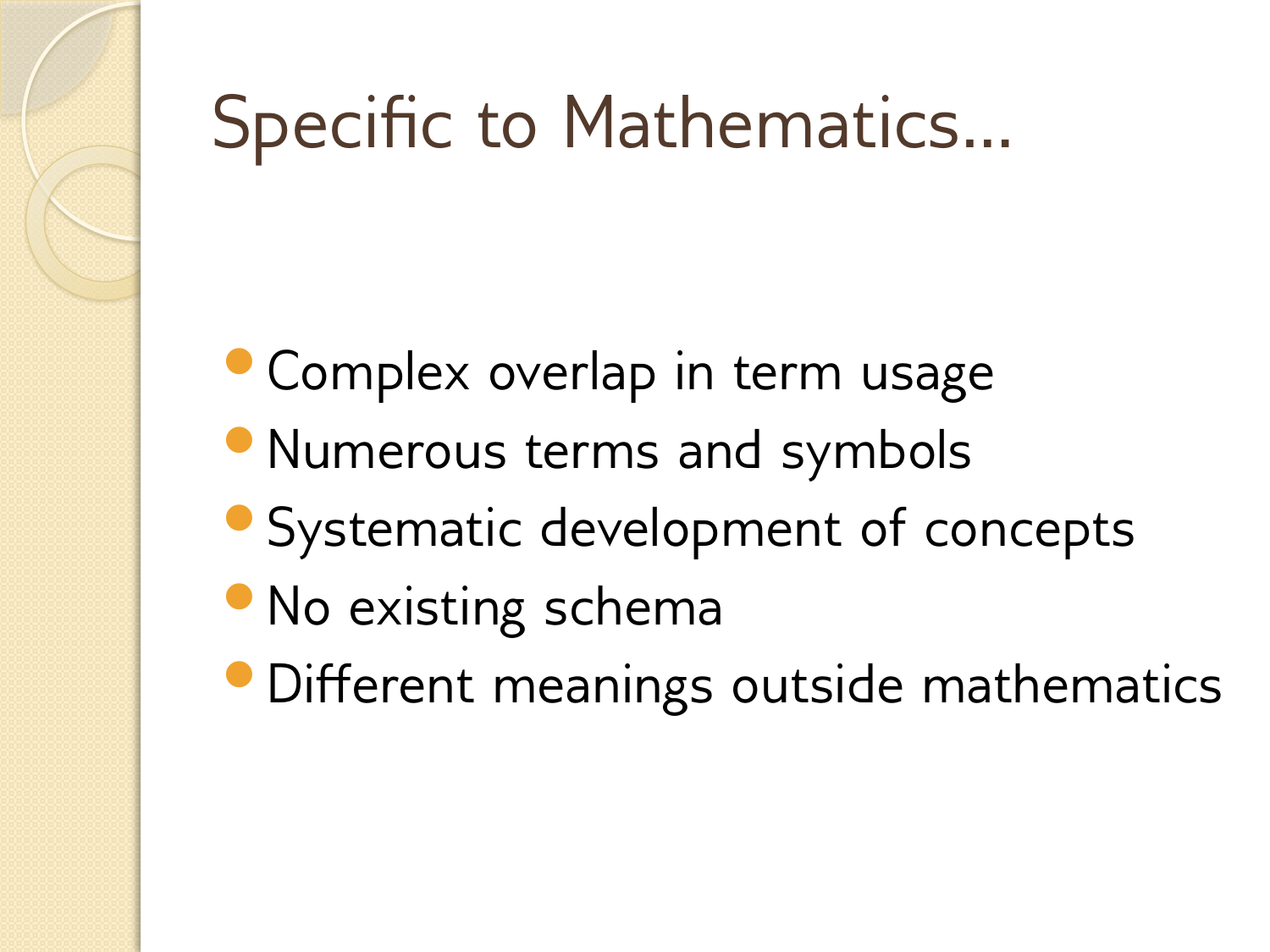

# Specific to Mathematics…
Complex overlap in term usage
Numerous terms and symbols
Systematic development of concepts
No existing schema
Different meanings outside mathematics